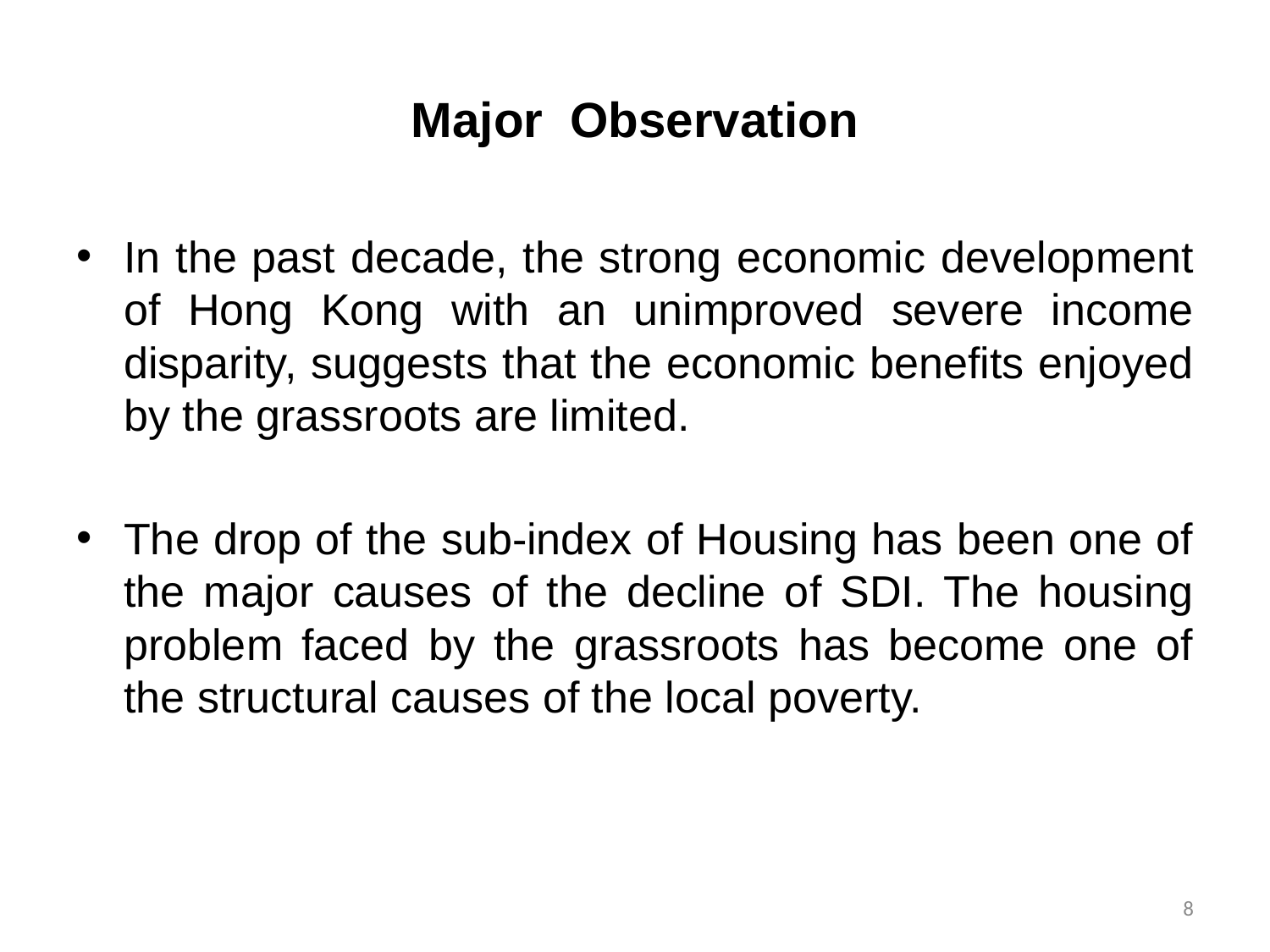

# Major  Observation
In the past decade, the strong economic development of Hong Kong with an unimproved severe income disparity, suggests that the economic benefits enjoyed by the grassroots are limited.

The drop of the sub-index of Housing has been one of the major causes of the decline of SDI. The housing problem faced by the grassroots has become one of the structural causes of the local poverty.

8